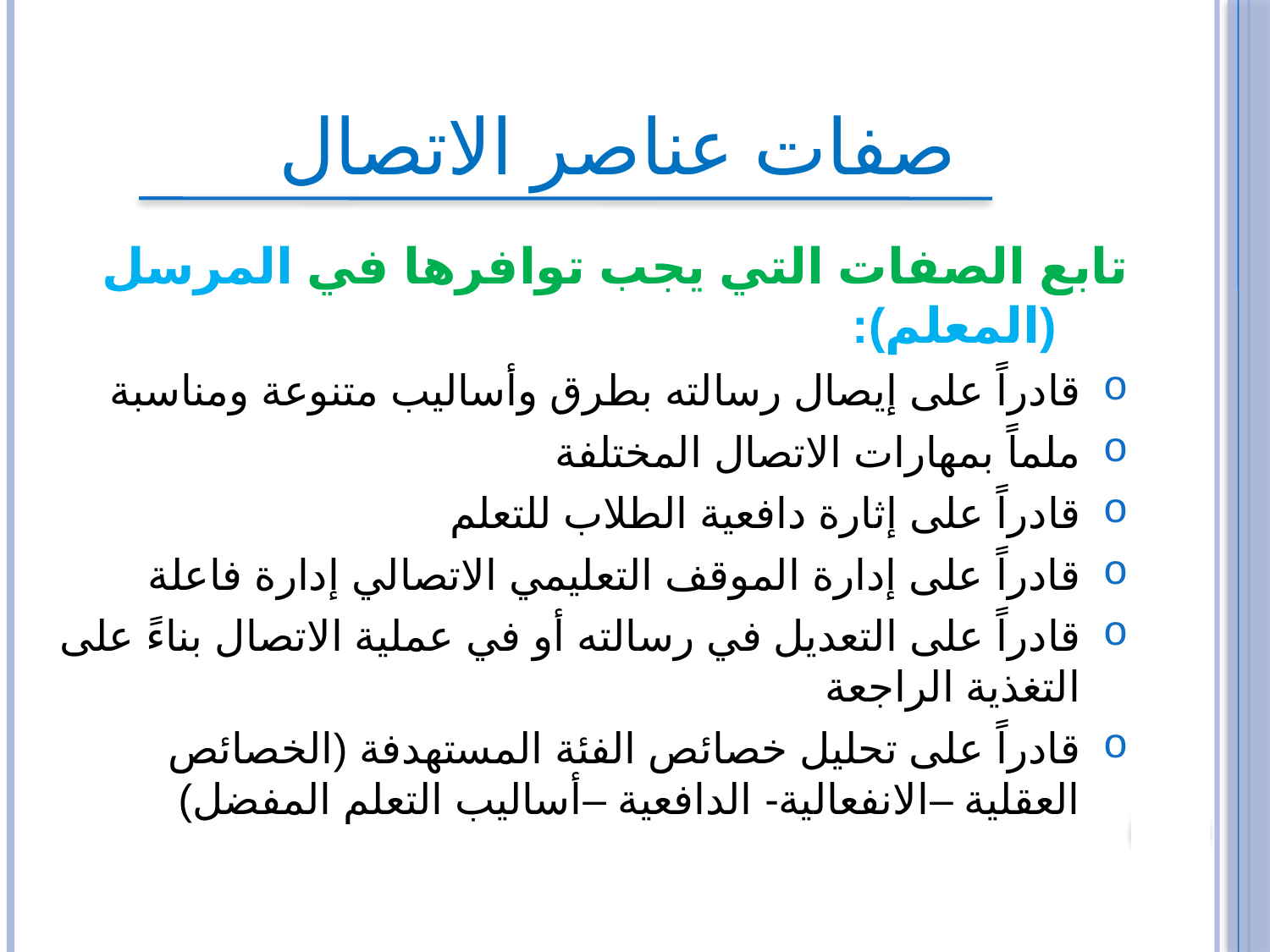

صفات عناصر الاتصال
تابع الصفات التي يجب توافرها في المرسل (المعلم):
قادراً على إيصال رسالته بطرق وأساليب متنوعة ومناسبة
ملماً بمهارات الاتصال المختلفة
قادراً على إثارة دافعية الطلاب للتعلم
قادراً على إدارة الموقف التعليمي الاتصالي إدارة فاعلة
قادراً على التعديل في رسالته أو في عملية الاتصال بناءً على التغذية الراجعة
قادراً على تحليل خصائص الفئة المستهدفة (الخصائص العقلية –الانفعالية- الدافعية –أساليب التعلم المفضل)

11